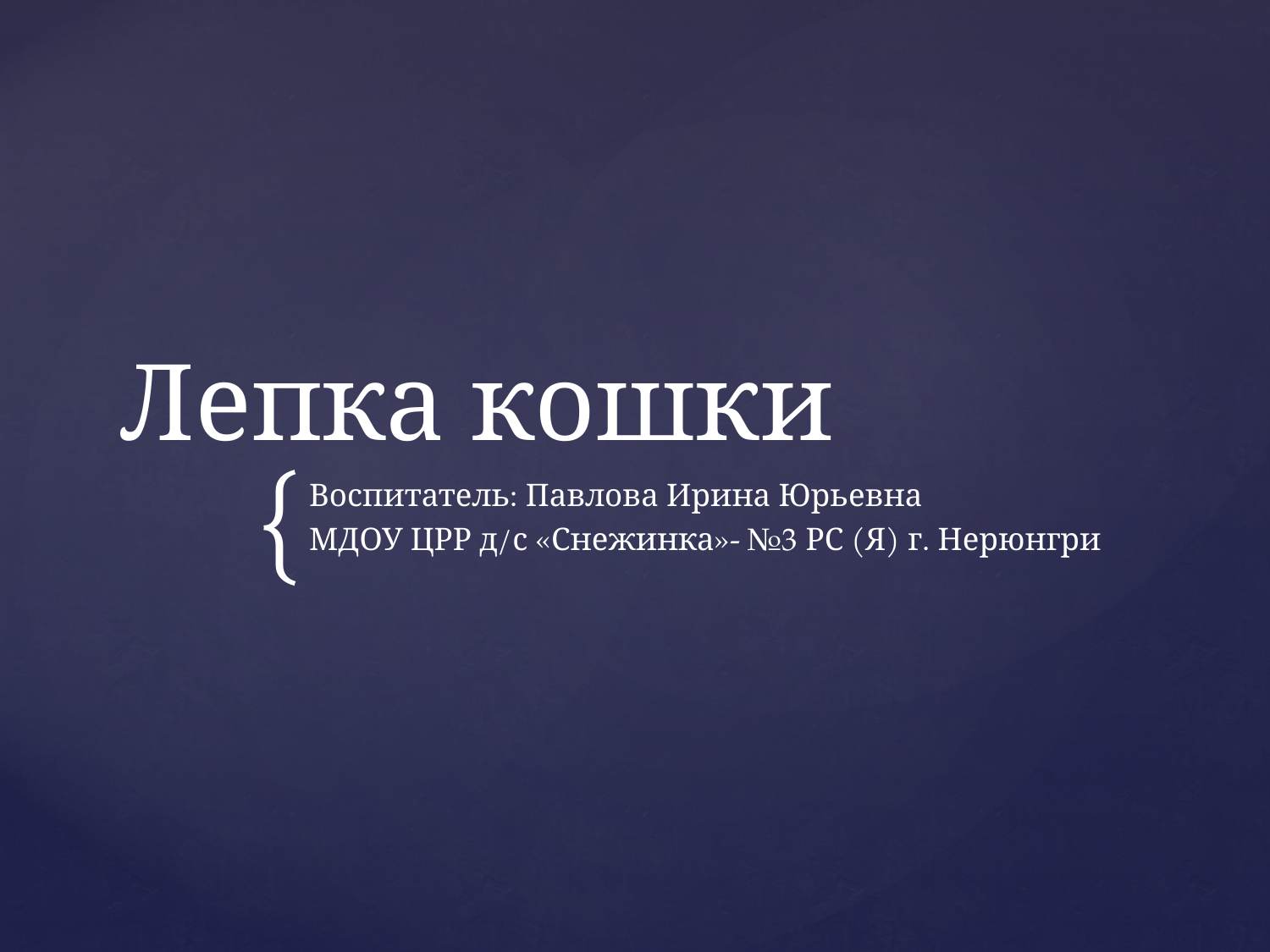

# Лепка кошки
Воспитатель: Павлова Ирина Юрьевна
МДОУ ЦРР д/с «Снежинка»- №3 РС (Я) г. Нерюнгри